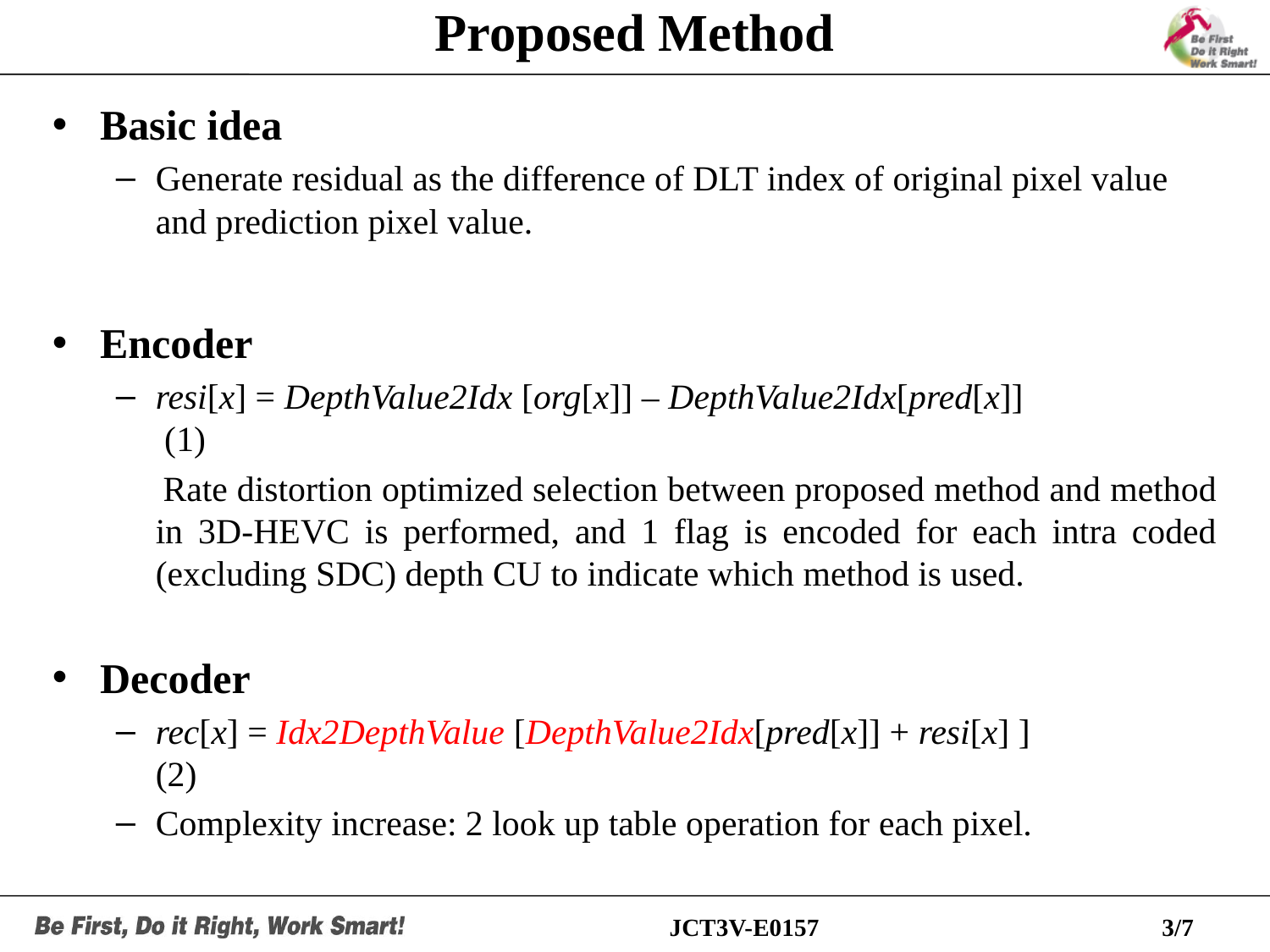

# Proposed Method
Basic idea
Generate residual as the difference of DLT index of original pixel value and prediction pixel value.

Encoder
resi[x] = DepthValue2Idx [org[x]] – DepthValue2Idx[pred[x]]                       (1)
     Rate distortion optimized selection between proposed method and method in 3D-HEVC is performed, and 1 flag is encoded for each intra coded (excluding SDC) depth CU to indicate which method is used.

Decoder
rec[x] = Idx2DepthValue [DepthValue2Idx[pred[x]] + resi[x] ]                    (2)
Complexity increase: 2 look up table operation for each pixel.
JCT3V-E0157
3/7